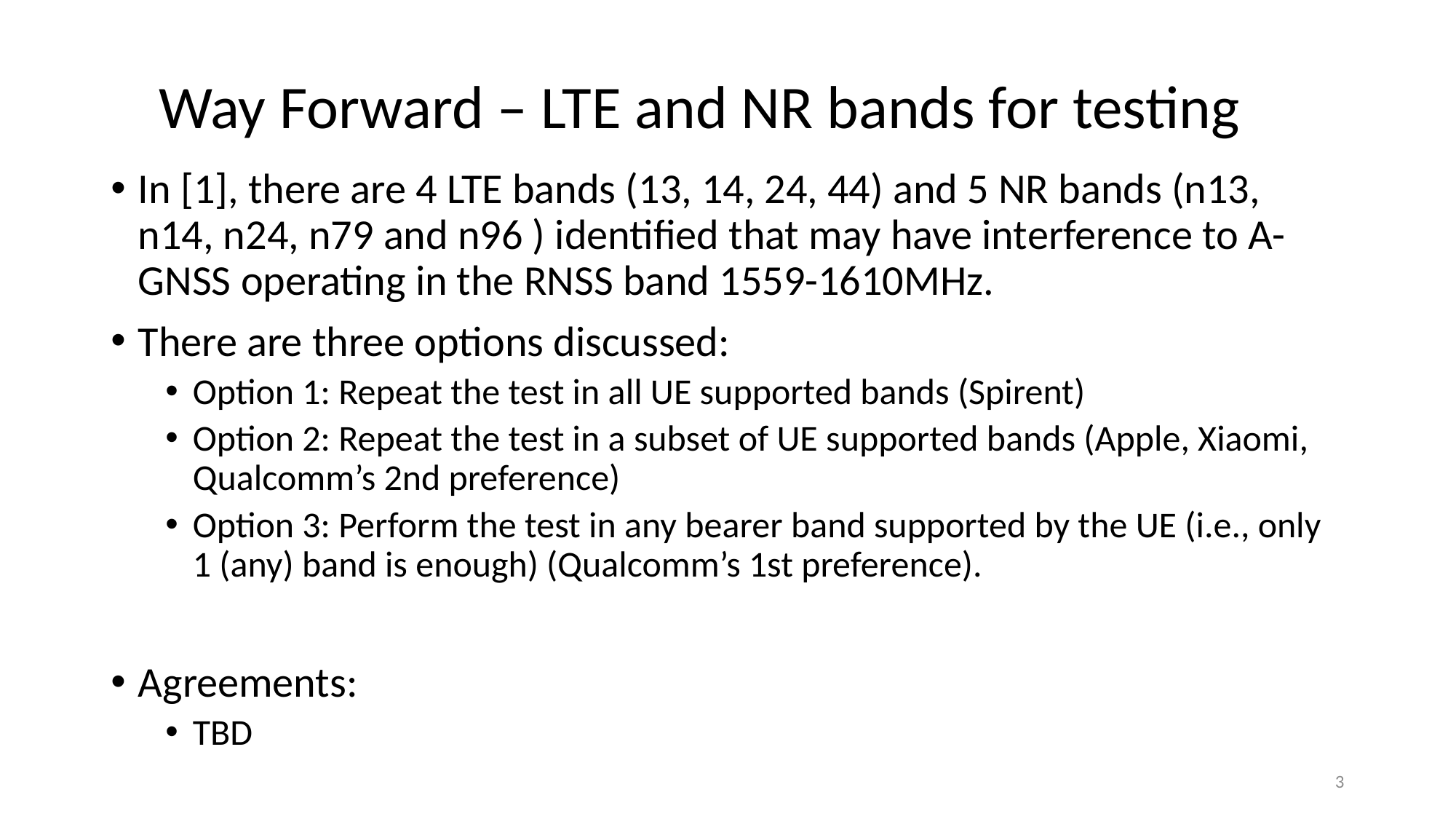

# Way Forward – LTE and NR bands for testing

In [1], there are 4 LTE bands (13, 14, 24, 44) and 5 NR bands (n13, n14, n24, n79 and n96 ) identified that may have interference to A-GNSS operating in the RNSS band 1559-1610MHz.
There are three options discussed:
Option 1: Repeat the test in all UE supported bands (Spirent)
Option 2: Repeat the test in a subset of UE supported bands (Apple, Xiaomi, Qualcomm’s 2nd preference)
Option 3: Perform the test in any bearer band supported by the UE (i.e., only 1 (any) band is enough) (Qualcomm’s 1st preference).

Agreements:
TBD

3